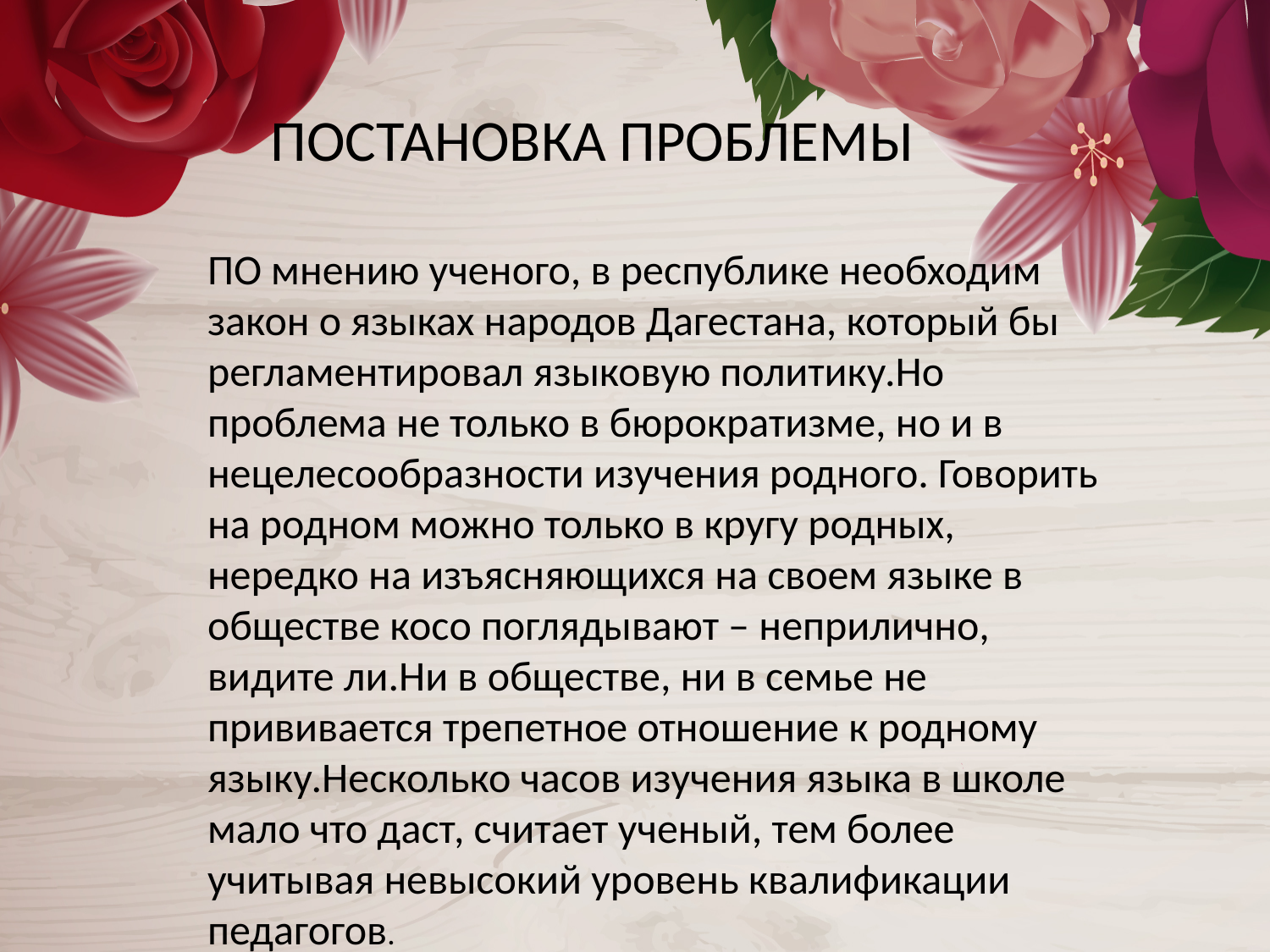

# ПОСТАНОВКА ПРОБЛЕМЫ
ПО мнению ученого, в республике необходим закон о языках народов Дагестана, который бы регламентировал языковую политику.Но проблема не только в бюрократизме, но и в нецелесообразности изучения родного. Говорить на родном можно только в кругу родных, нередко на изъясняющихся на своем языке в обществе косо поглядывают – неприлично, видите ли.Ни в обществе, ни в семье не прививается трепетное отношение к родному языку.Несколько часов изучения языка в школе мало что даст, считает ученый, тем более учитывая невысокий уровень квалификации педагогов.